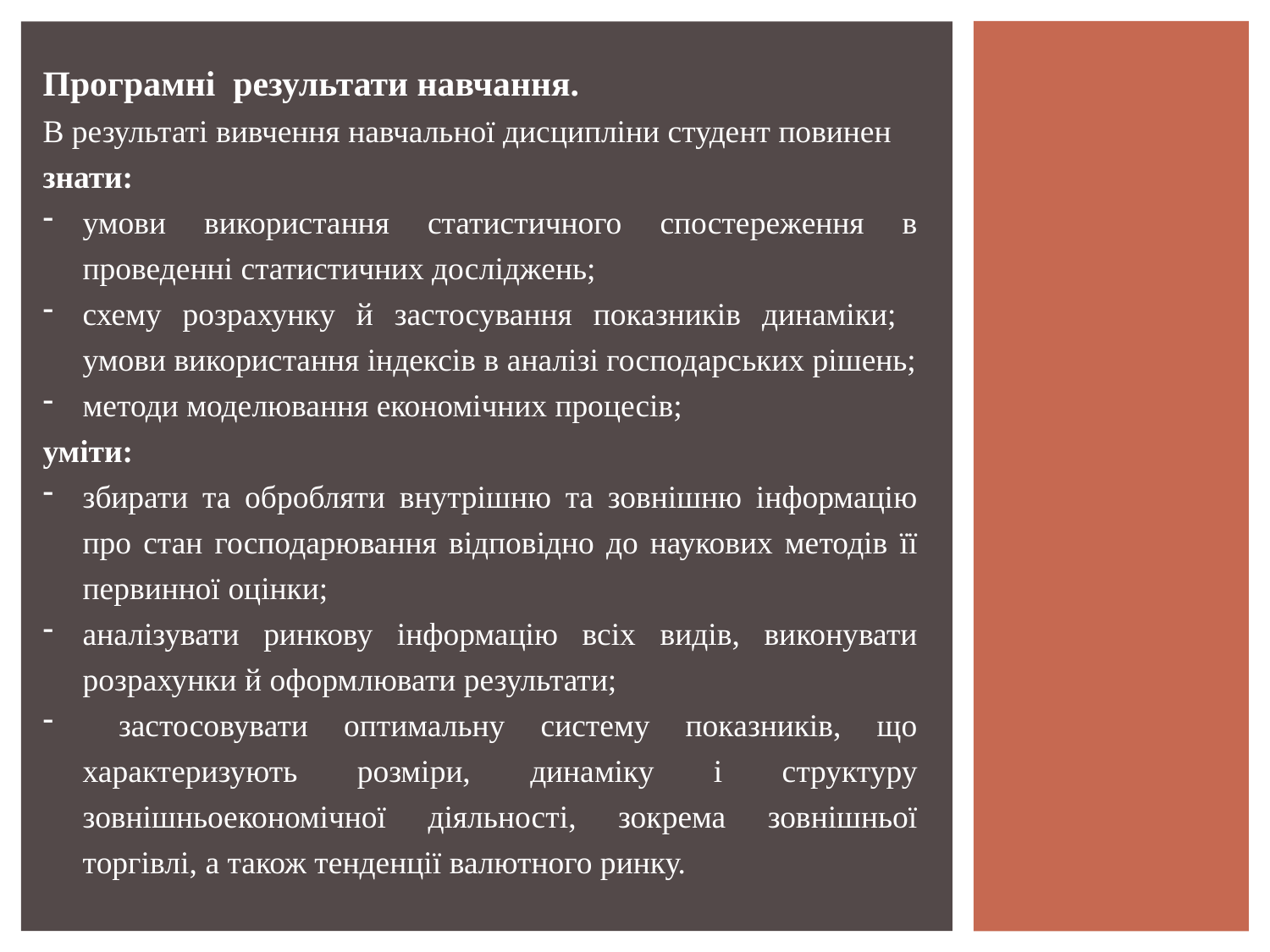

Програмні  результати навчання.
В результаті вивчення навчальної дисципліни студент повинен
знати:
умови використання статистичного спостереження в проведенні статистичних досліджень;
схему розрахунку й застосування показників динаміки;  умови використання індексів в аналізі господарських рішень;
методи моделювання економічних процесів;
уміти:
збирати та обробляти внутрішню та зовнішню інформацію про стан господарювання відповідно до наукових методів її первинної оцінки;
аналізувати ринкову інформацію всіх видів, виконувати розрахунки й оформлювати результати;
 застосовувати оптимальну систему показників, що характеризують розміри, динаміку і структуру зовнішньоекономічної діяльності, зокрема зовнішньої торгівлі, а також тенденції валютного ринку.